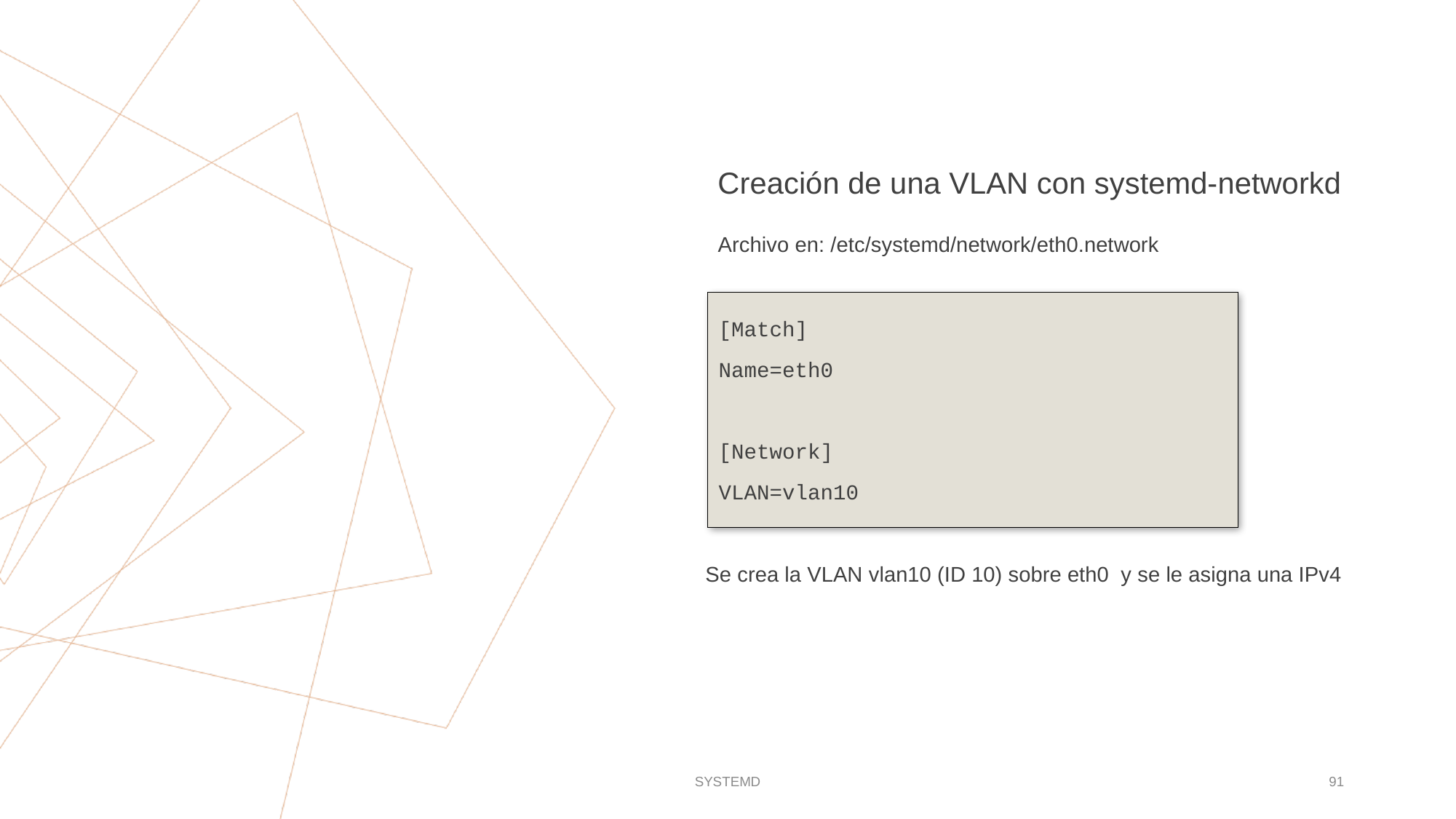

Creación de una VLAN con systemd-networkd

Archivo en: /etc/systemd/network/eth0.network

[Match]
Name=eth0

[Network]
VLAN=vlan10
Se crea la VLAN vlan10 (ID 10) sobre eth0  y se le asigna una IPv4

SYSTEMD
91